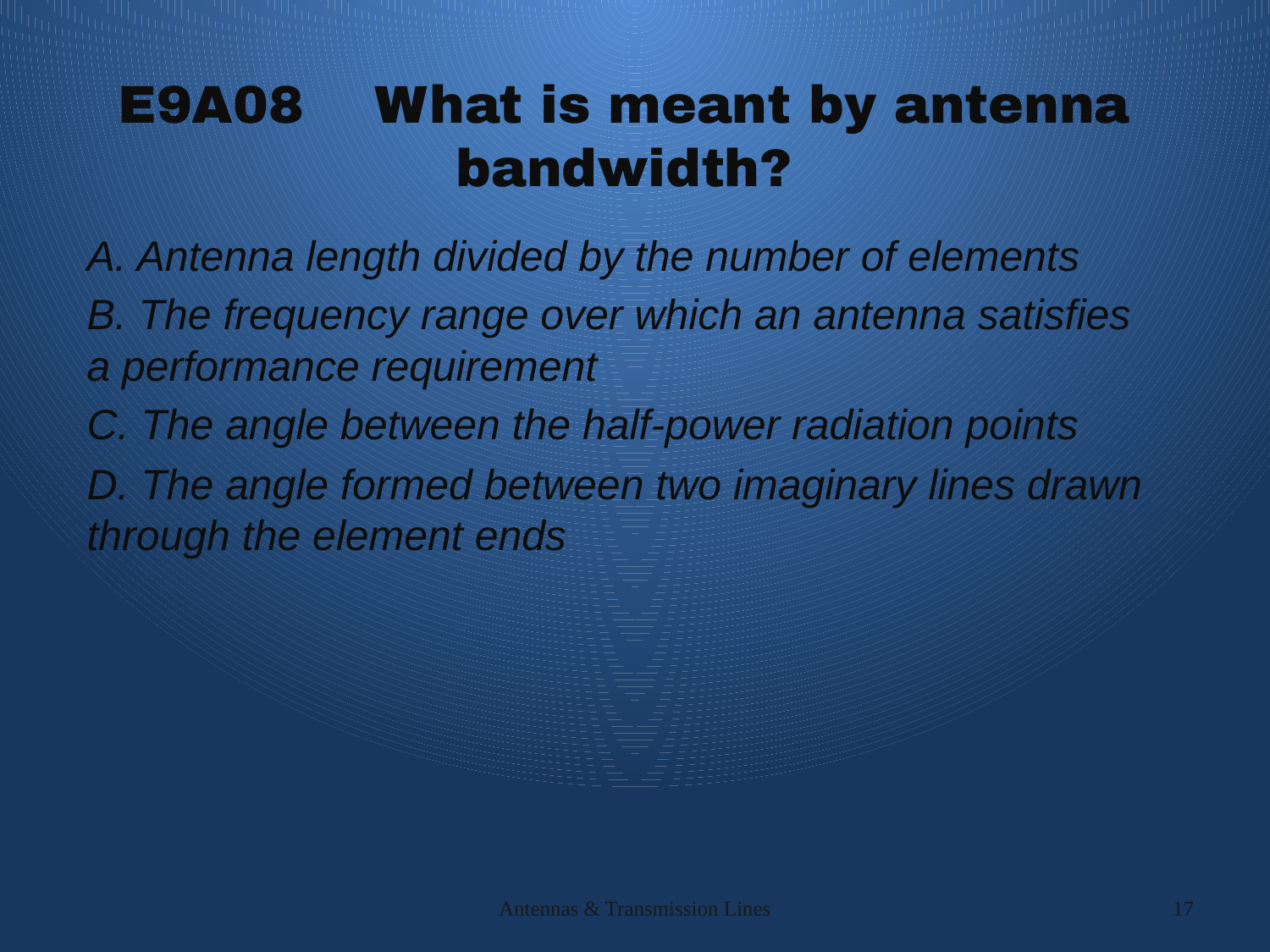

# E9A08    What is meant by antenna bandwidth?
A. Antenna length divided by the number of elements
B. The frequency range over which an antenna satisfies a performance requirement
C. The angle between the half-power radiation points
D. The angle formed between two imaginary lines drawn through the element ends
Antennas & Transmission Lines
17